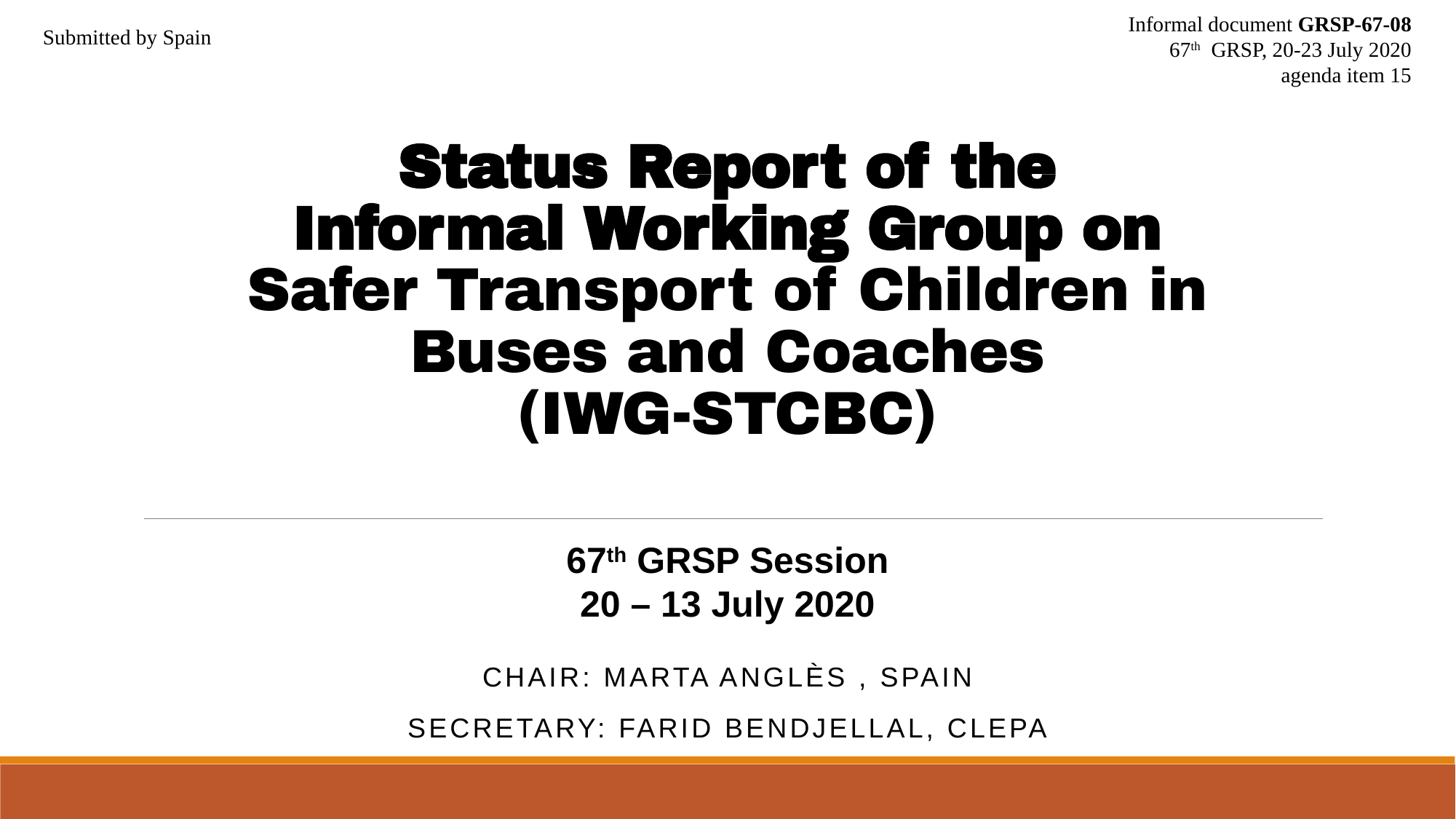

Informal document GRSP-67-08
67th  GRSP, 20-23 July 2020
agenda item 15
Submitted by Spain
# Status Report of the Informal Working Group on Safer Transport of Children in Buses and Coaches (IWG-STCBC)
67th GRSP Session
20 – 13 July 2020
Chair: Marta Anglès , SPAIN
Secretary: FARID BENDJELLAL, CLEPA